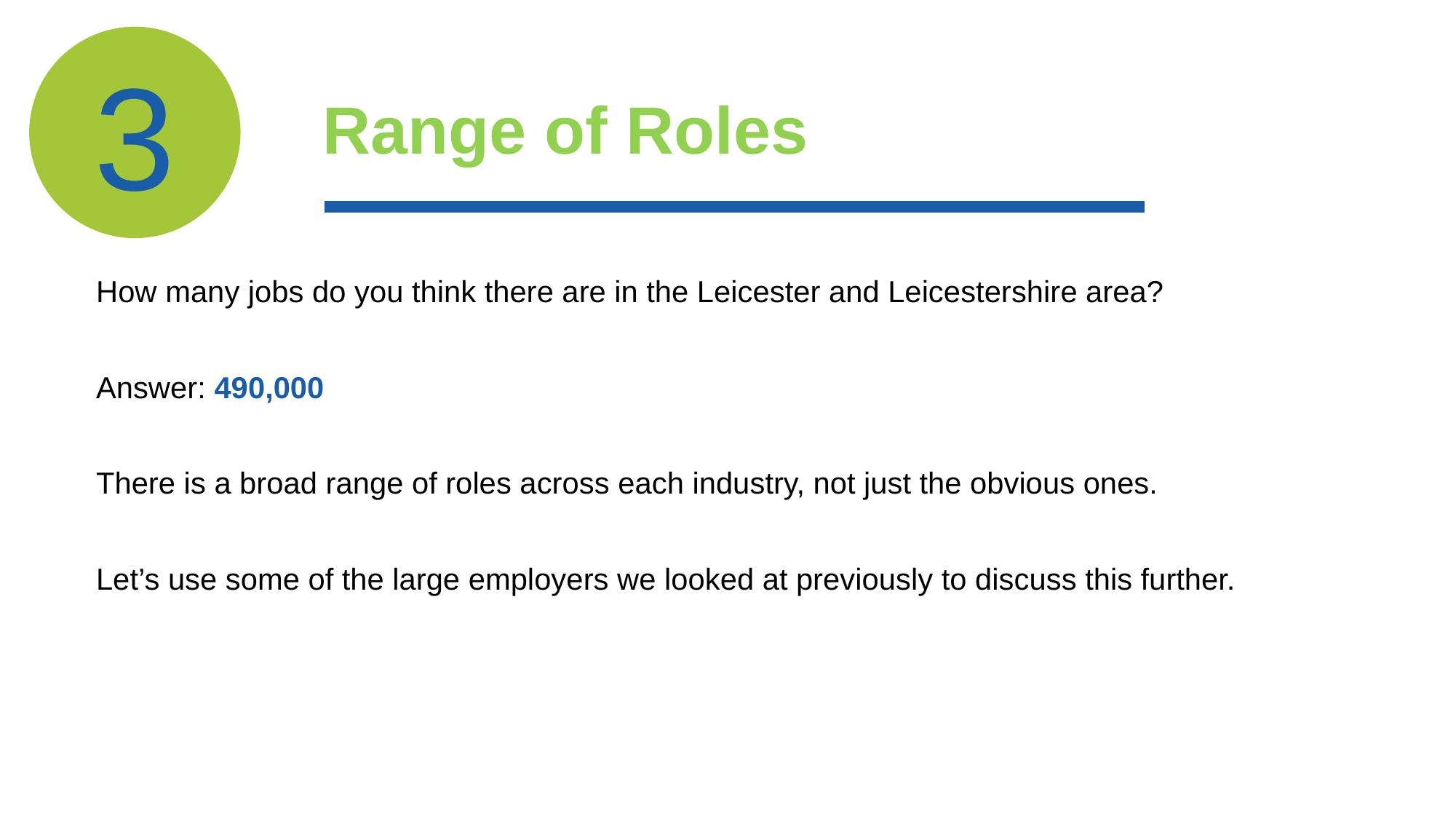

3
# Range of Roles
How many jobs do you think there are in the Leicester and Leicestershire area?

Answer: 490,000

There is a broad range of roles across each industry, not just the obvious ones.

Let’s use some of the large employers we looked at previously to discuss this further.